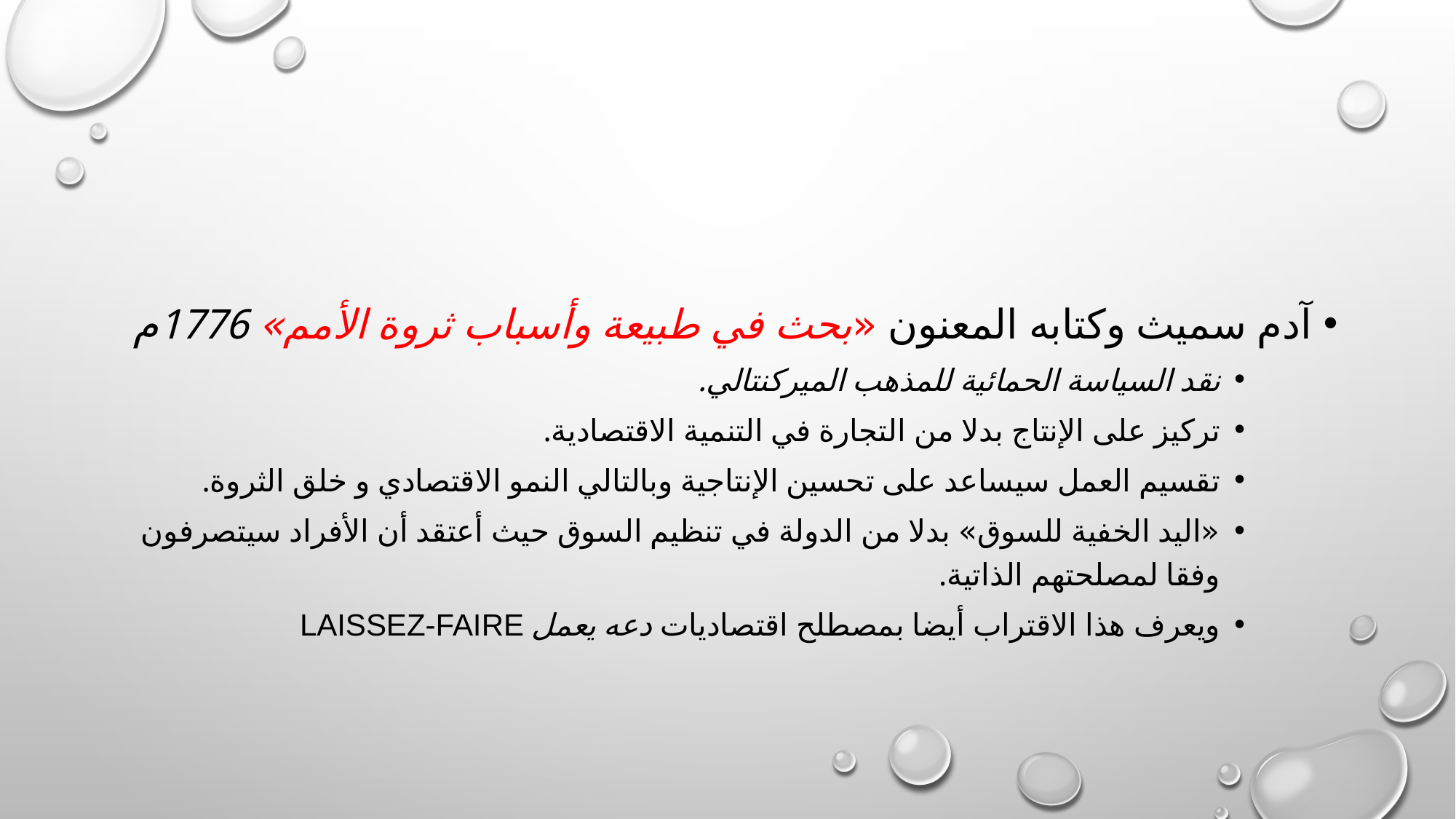

آدم سميث وكتابه المعنون «بحث في طبيعة وأسباب ثروة الأمم» 1776م
نقد السياسة الحمائية للمذهب الميركنتالي.
تركيز على الإنتاج بدلا من التجارة في التنمية الاقتصادية.
تقسيم العمل سيساعد على تحسين الإنتاجية وبالتالي النمو الاقتصادي و خلق الثروة.
«اليد الخفية للسوق» بدلا من الدولة في تنظيم السوق حيث أعتقد أن الأفراد سيتصرفون وفقا لمصلحتهم الذاتية.
ويعرف هذا الاقتراب أيضا بمصطلح اقتصاديات دعه يعمل laissez-faire